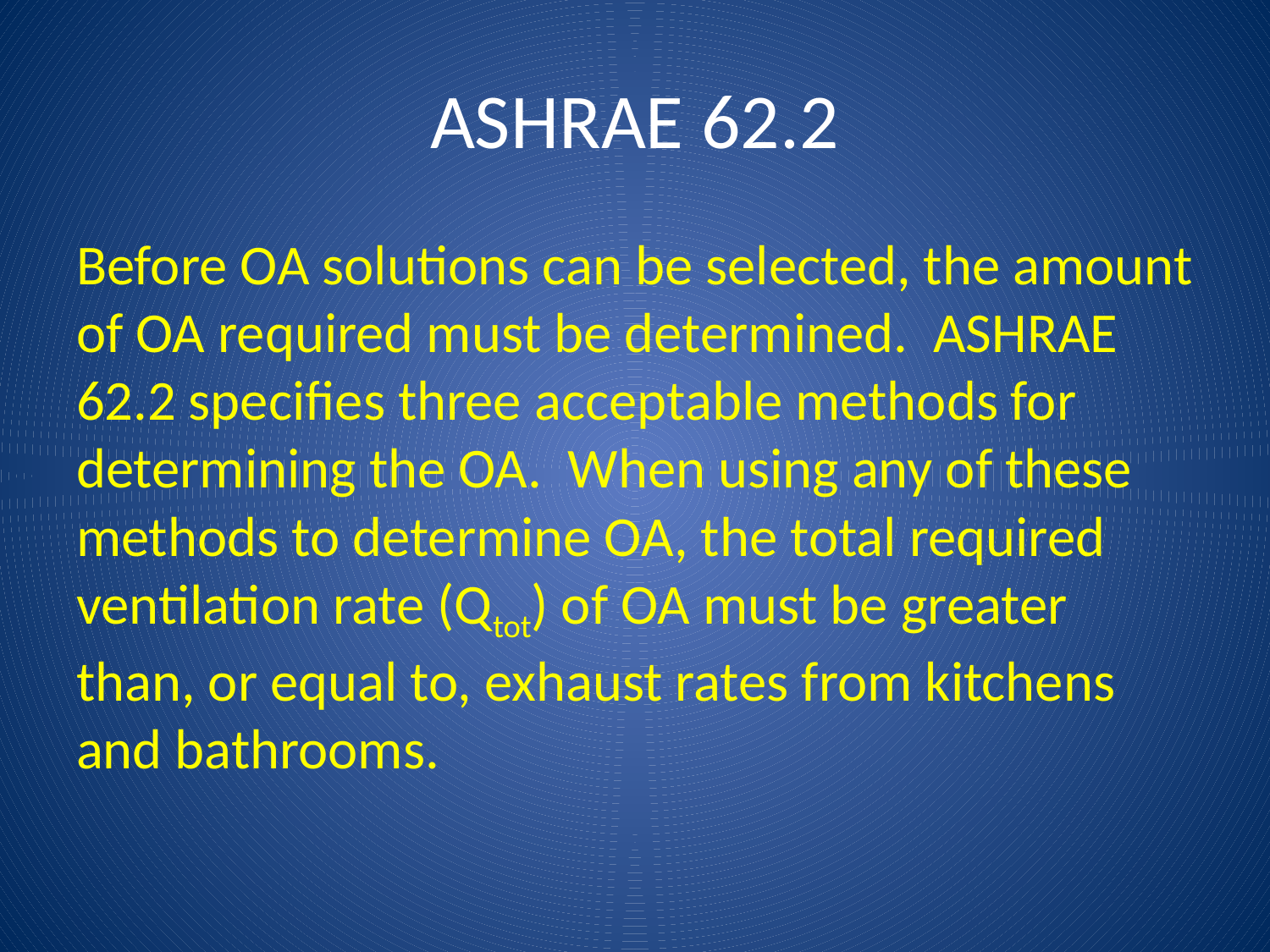

# ASHRAE 62.2
Before OA solutions can be selected, the amount of OA required must be determined.  ASHRAE 62.2 specifies three acceptable methods for determining the OA.  When using any of these methods to determine OA, the total required ventilation rate (Qtot) of OA must be greater than, or equal to, exhaust rates from kitchens and bathrooms.